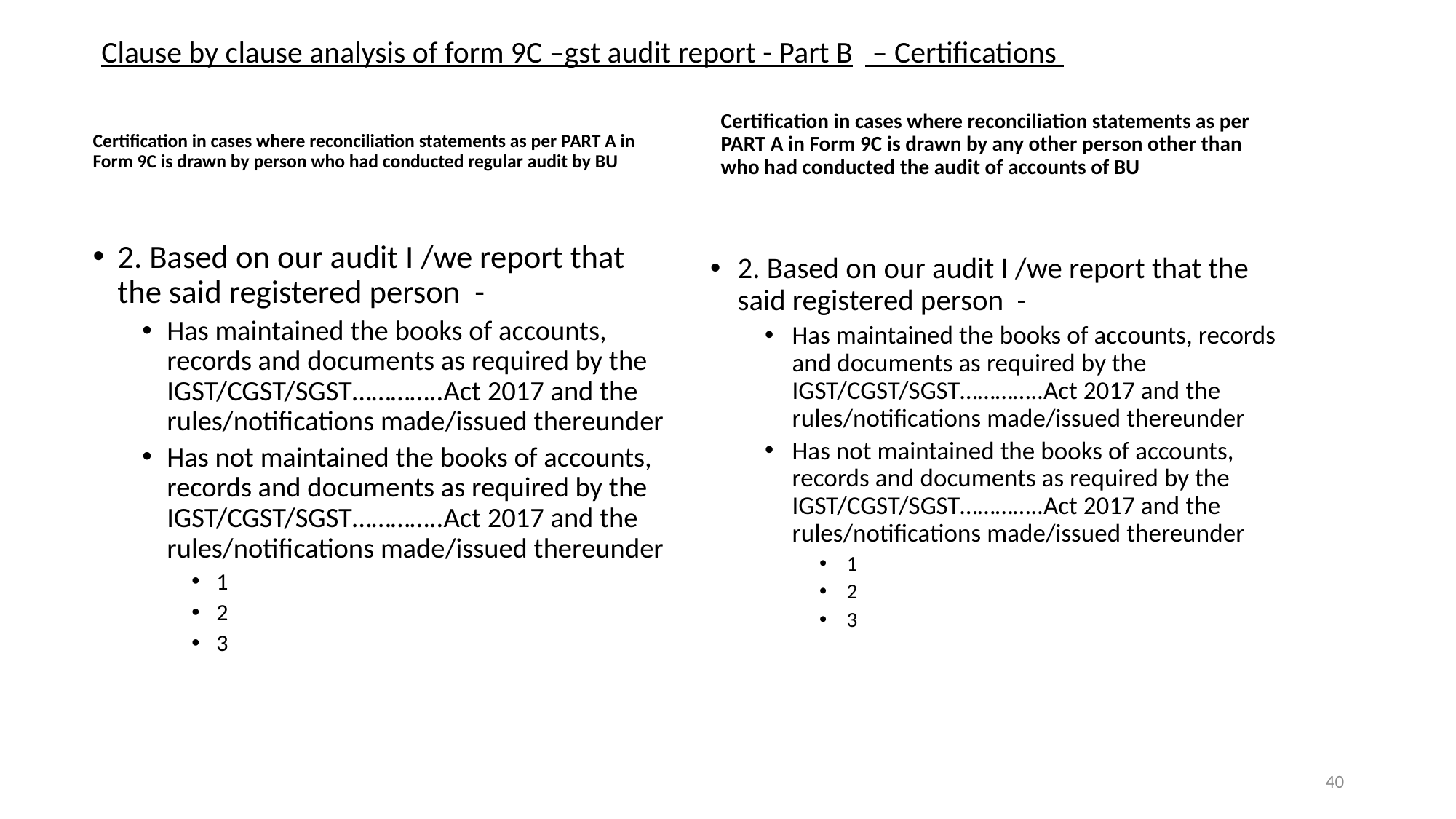

# Clause by clause analysis of form 9C –gst audit report - Part B	 – Certifications

Certification in cases where reconciliation statements as per PART A in Form 9C is drawn by person who had conducted regular audit by BU

Certification in cases where reconciliation statements as per PART A in Form 9C is drawn by any other person other than who had conducted the audit of accounts of BU

2. Based on our audit I /we report that the said registered person  -
Has maintained the books of accounts, records and documents as required by the IGST/CGST/SGST…………..Act 2017 and the rules/notifications made/issued thereunder
Has not maintained the books of accounts, records and documents as required by the IGST/CGST/SGST…………..Act 2017 and the rules/notifications made/issued thereunder
1
2
3
2. Based on our audit I /we report that the said registered person  -
Has maintained the books of accounts, records and documents as required by the IGST/CGST/SGST…………..Act 2017 and the rules/notifications made/issued thereunder
Has not maintained the books of accounts, records and documents as required by the IGST/CGST/SGST…………..Act 2017 and the rules/notifications made/issued thereunder
1
2
3
40